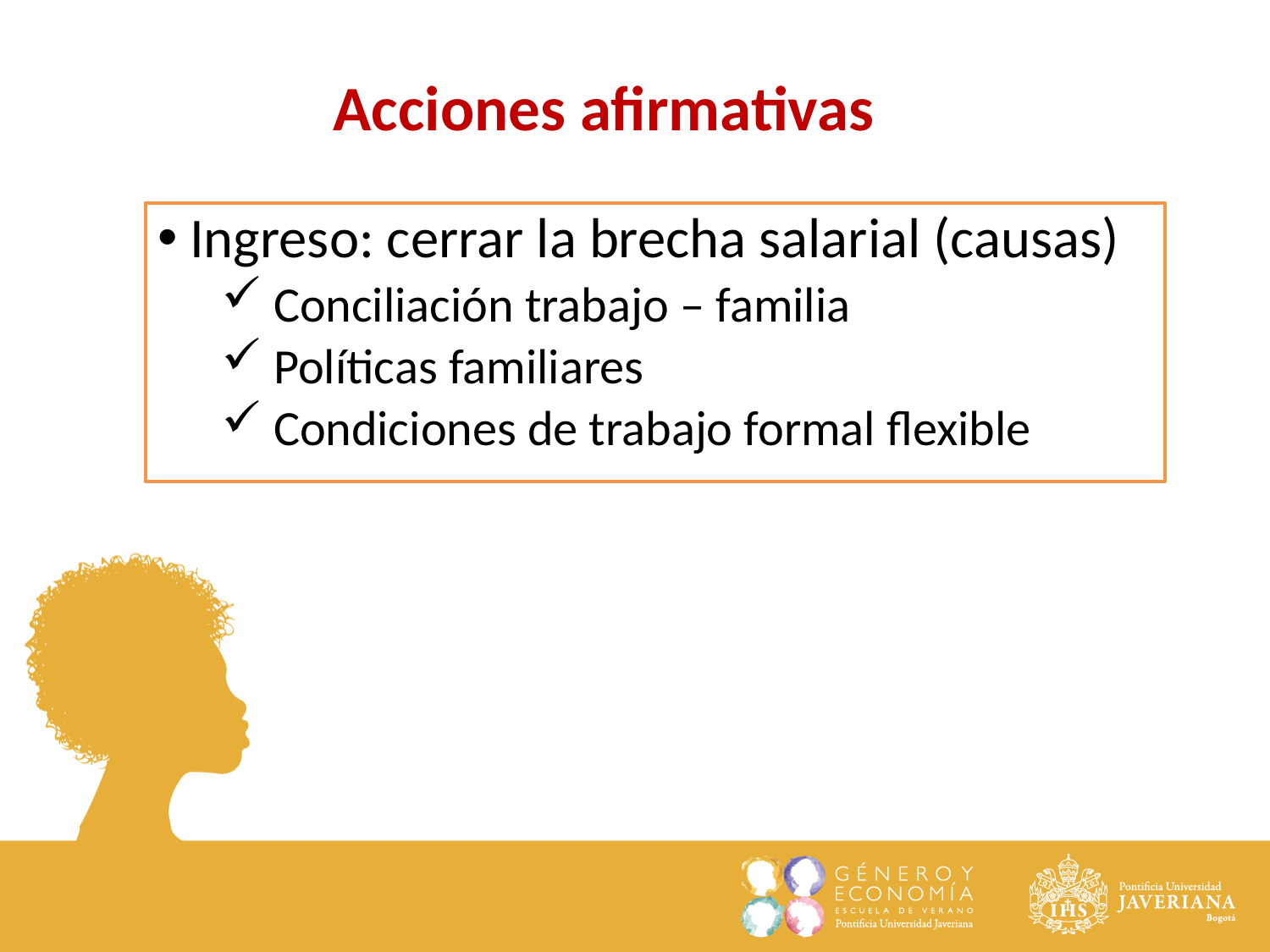

Acciones afirmativas
Ingreso: cerrar la brecha salarial (causas)
 Conciliación trabajo – familia
 Políticas familiares
 Condiciones de trabajo formal flexible